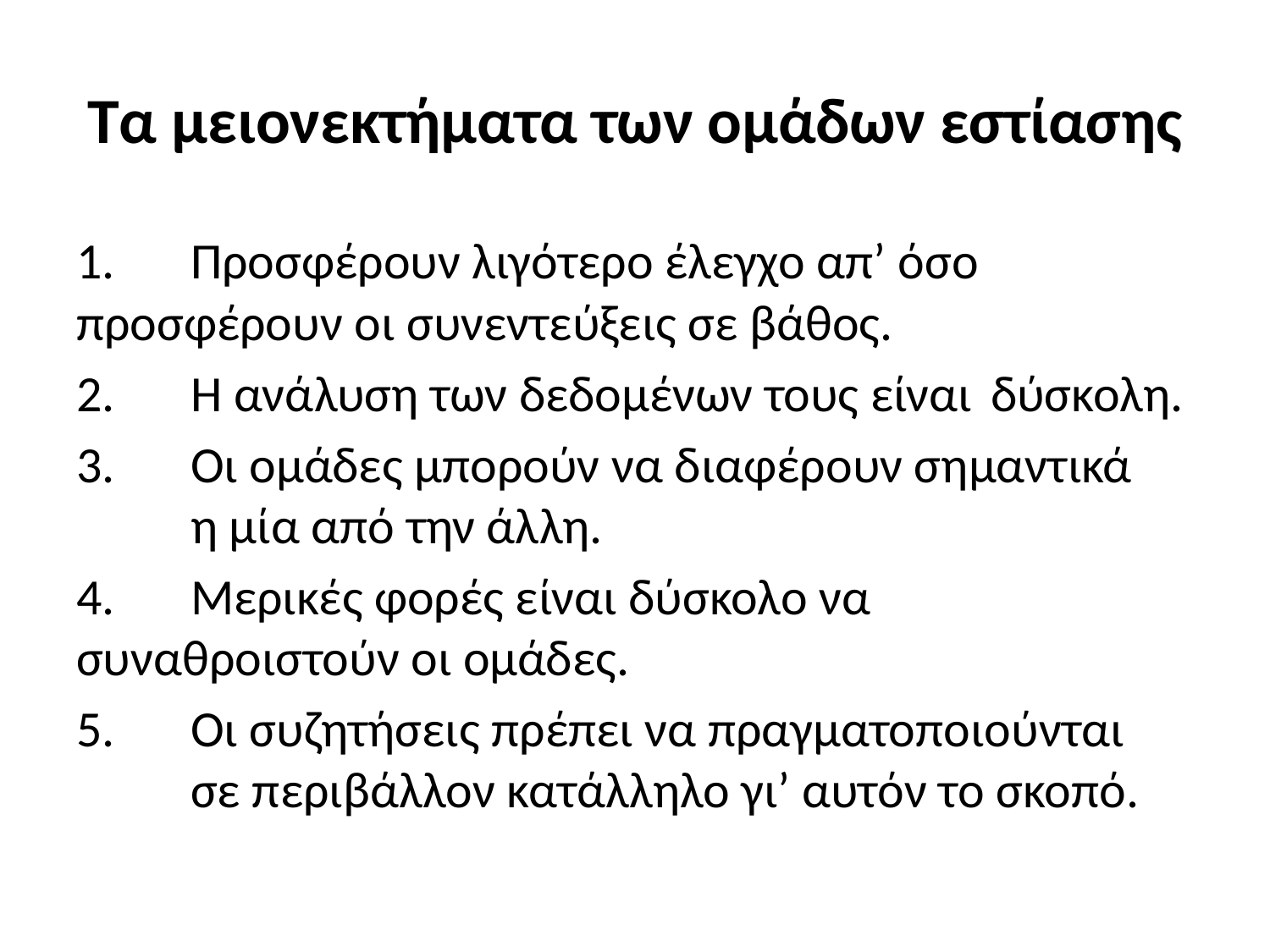

# Τα μειονεκτήματα των ομάδων εστίασης
1.	Προσφέρουν λιγότερο έλεγχο απ’ όσο 	προσφέρουν οι συνεντεύξεις σε βάθος.
2.	H ανάλυση των δεδομένων τους είναι 	δύσκολη.
3.	Οι ομάδες μπορούν να διαφέρουν σημαντικά 	η μία από την άλλη.
4.	Mερικές φορές είναι δύσκολο να 	συναθροιστούν οι ομάδες.
5.	Οι συζητήσεις πρέπει να πραγματοποιούνται 	σε περιβάλλον κατάλληλο γι’ αυτόν το σκοπό.